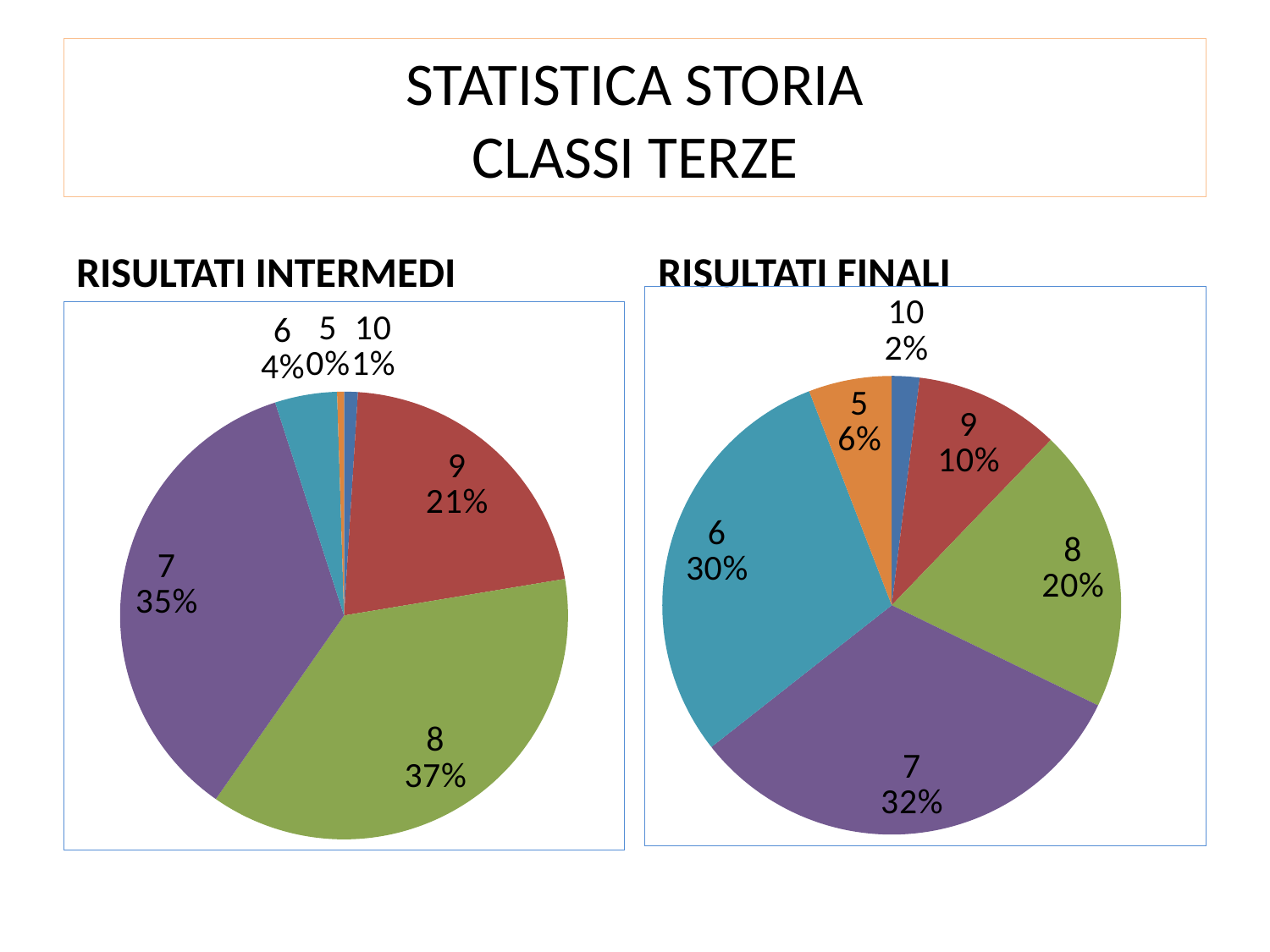

# STATISTICA STORIA CLASSI TERZE
RISULTATI INTERMEDI
RISULTATI FINALI

### Chart

| Category | C.TERZE |
|---|---|
| 10 | 4.0 |
| 9 | 21.0 |
| 8 | 41.0 |
| 7 | 66.0 |
| 6 | 61.0 |
| 5 | 12.0 |
| 4 | 0.0 |

### Chart

| Category | C.TERZE |
|---|---|
| 10 | 2.0 |
| 9 | 43.0 |
| 8 | 75.0 |
| 7 | 71.0 |
| 6 | 9.0 |
| 5 | 1.0 |
| 4 | 0.0 |